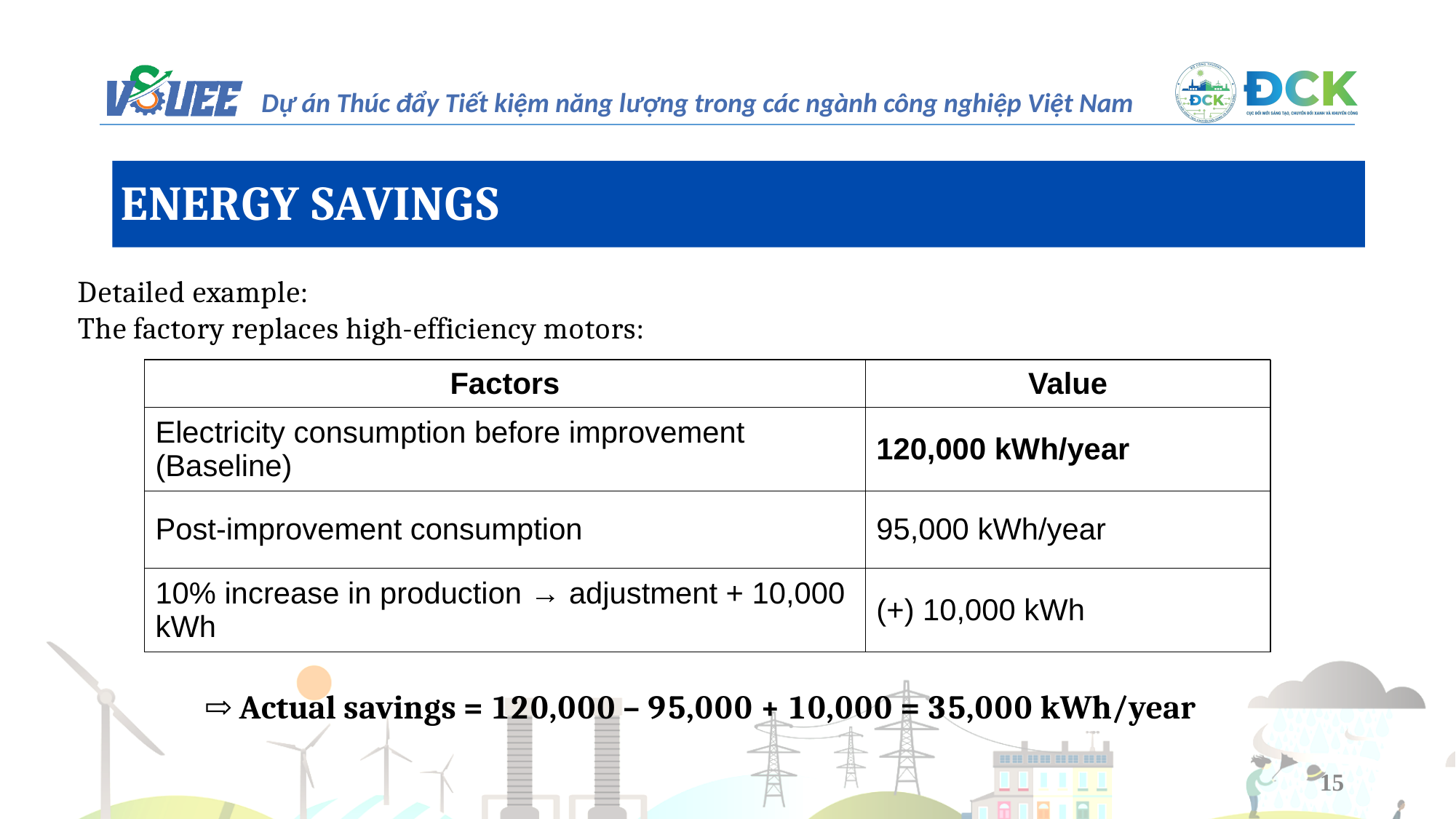

ENERGY SAVINGS
Detailed example:
The factory replaces high-efficiency motors:
| Factors | Value |
| --- | --- |
| Electricity consumption before improvement (Baseline) | 120,000 kWh/year |
| Post-improvement consumption | 95,000 kWh/year |
| 10% increase in production → adjustment + 10,000 kWh | (+) 10,000 kWh |
⇨ Actual savings = 120,000 – 95,000 + 10,000 = 35,000 kWh/year
15